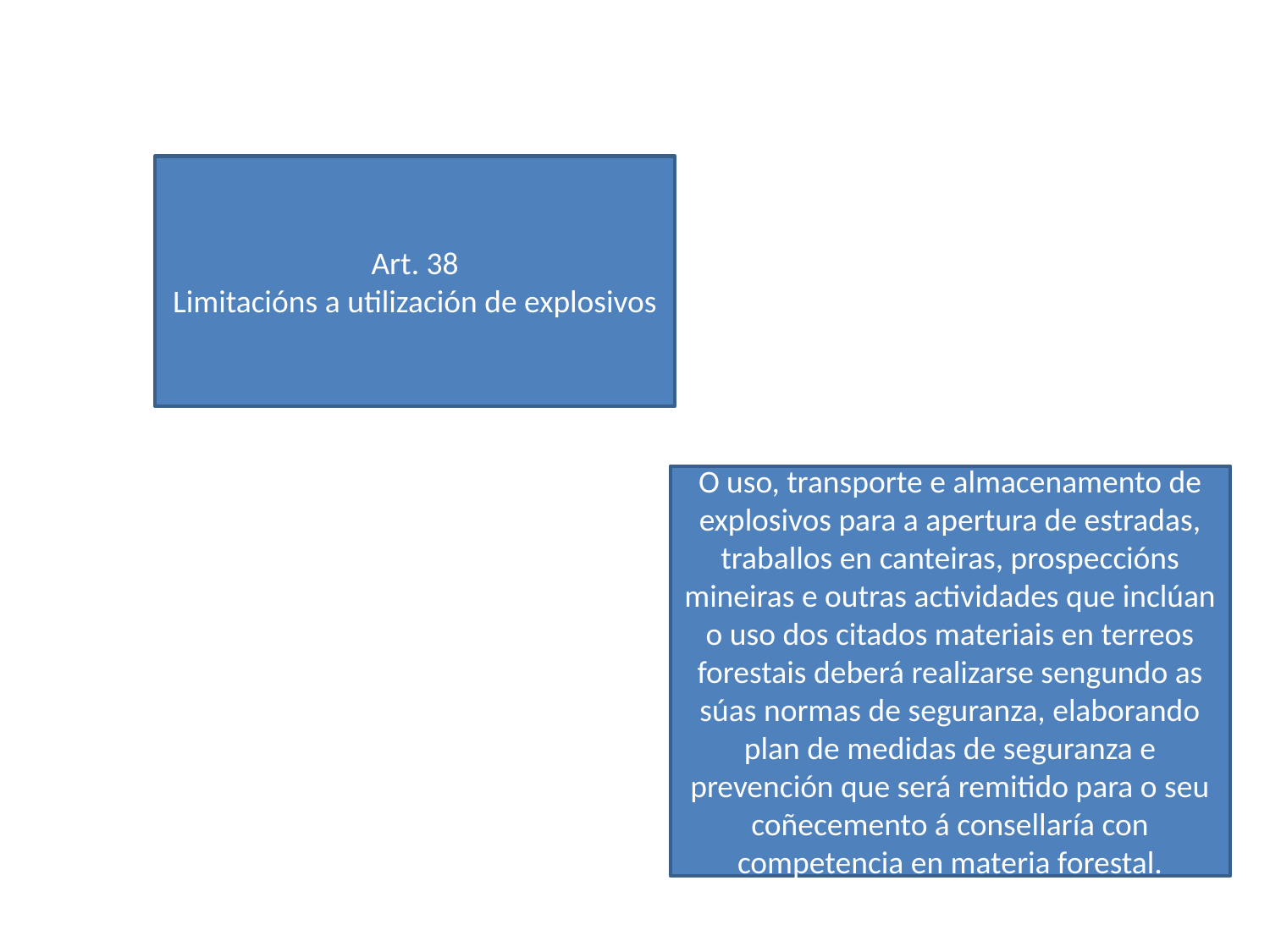

Art. 38
Limitacións a utilización de explosivos
O uso, transporte e almacenamento de explosivos para a apertura de estradas, traballos en canteiras, prospeccións mineiras e outras actividades que inclúan o uso dos citados materiais en terreos forestais deberá realizarse sengundo as súas normas de seguranza, elaborando plan de medidas de seguranza e prevención que será remitido para o seu coñecemento á consellaría con competencia en materia forestal.